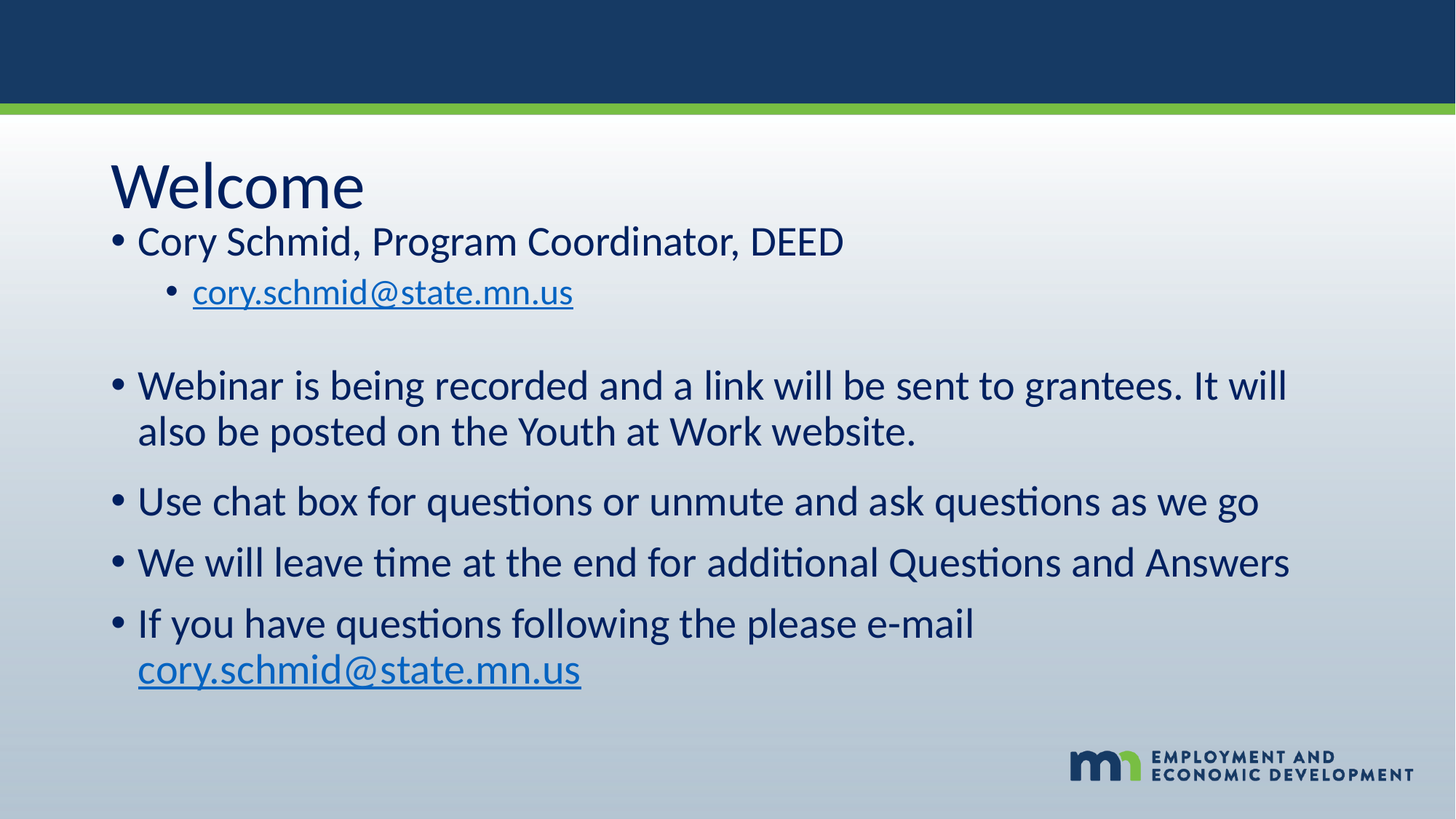

# Welcome
Cory Schmid, Program Coordinator, DEED
cory.schmid@state.mn.us
Webinar is being recorded and a link will be sent to grantees. It will also be posted on the Youth at Work website.
Use chat box for questions or unmute and ask questions as we go
We will leave time at the end for additional Questions and Answers
If you have questions following the please e-mail cory.schmid@state.mn.us